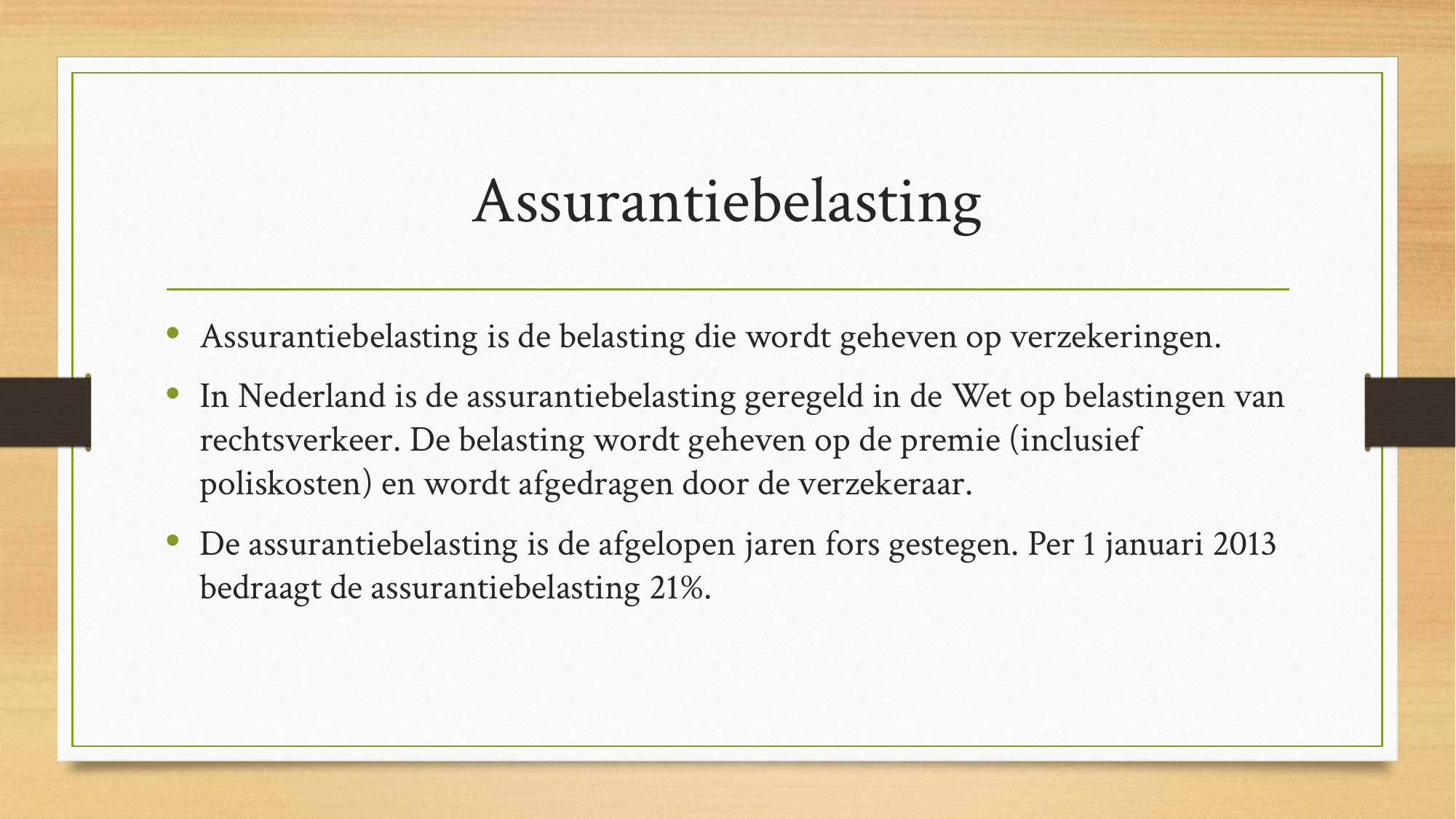

# Assurantiebelasting
Assurantiebelasting is de belasting die wordt geheven op verzekeringen.
In Nederland is de assurantiebelasting geregeld in de Wet op belastingen van rechtsverkeer. De belasting wordt geheven op de premie (inclusief poliskosten) en wordt afgedragen door de verzekeraar.
De assurantiebelasting is de afgelopen jaren fors gestegen. Per 1 januari 2013 bedraagt de assurantiebelasting 21%.